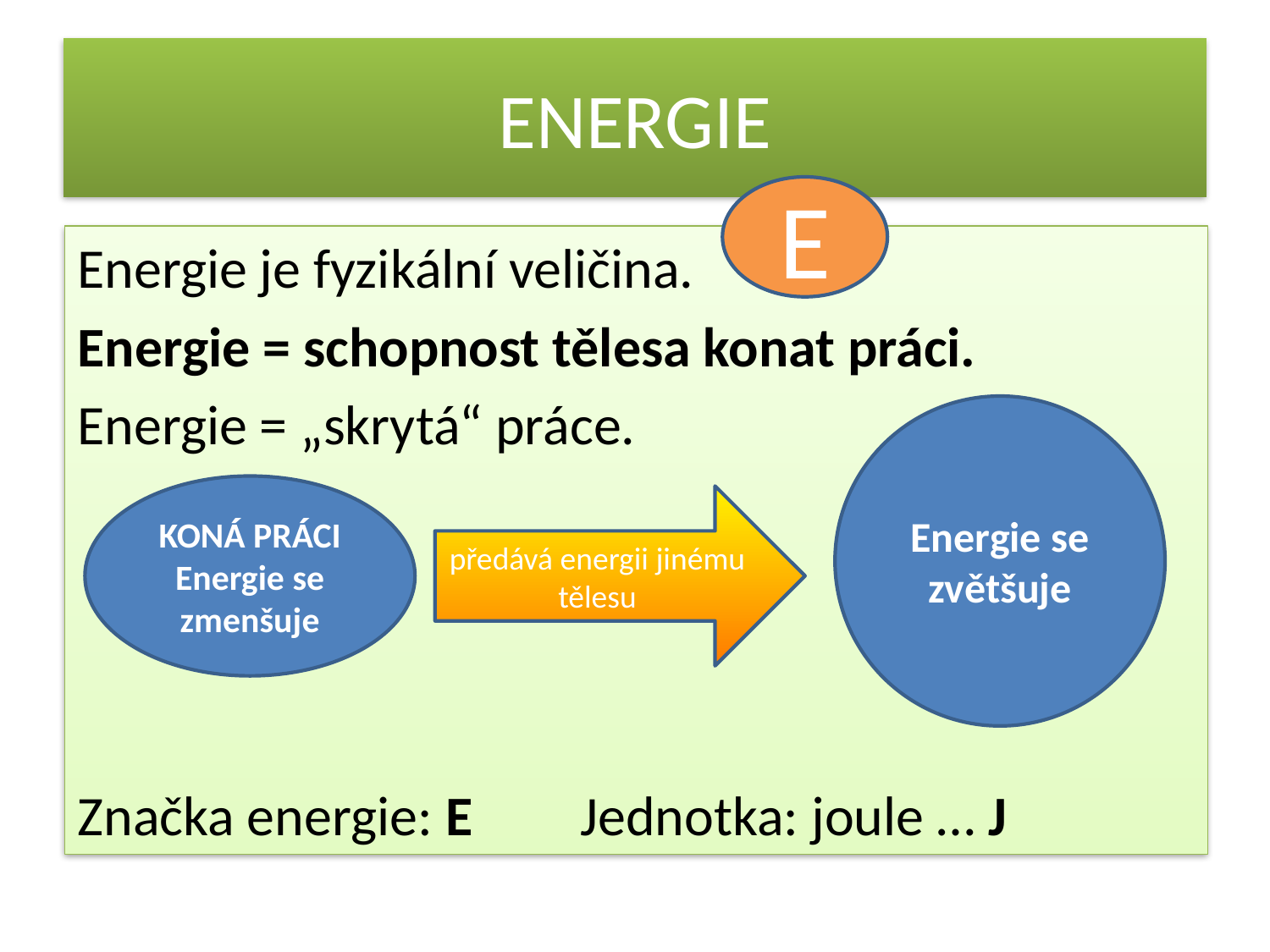

# ENERGIE
E
Energie je fyzikální veličina.
Energie = schopnost tělesa konat práci.
Energie = „skrytá“ práce.

Značka energie: E	Jednotka: joule … J

Energie se zvětšuje
KONÁ PRÁCI
Energie se zmenšuje
předává energii jinému tělesu